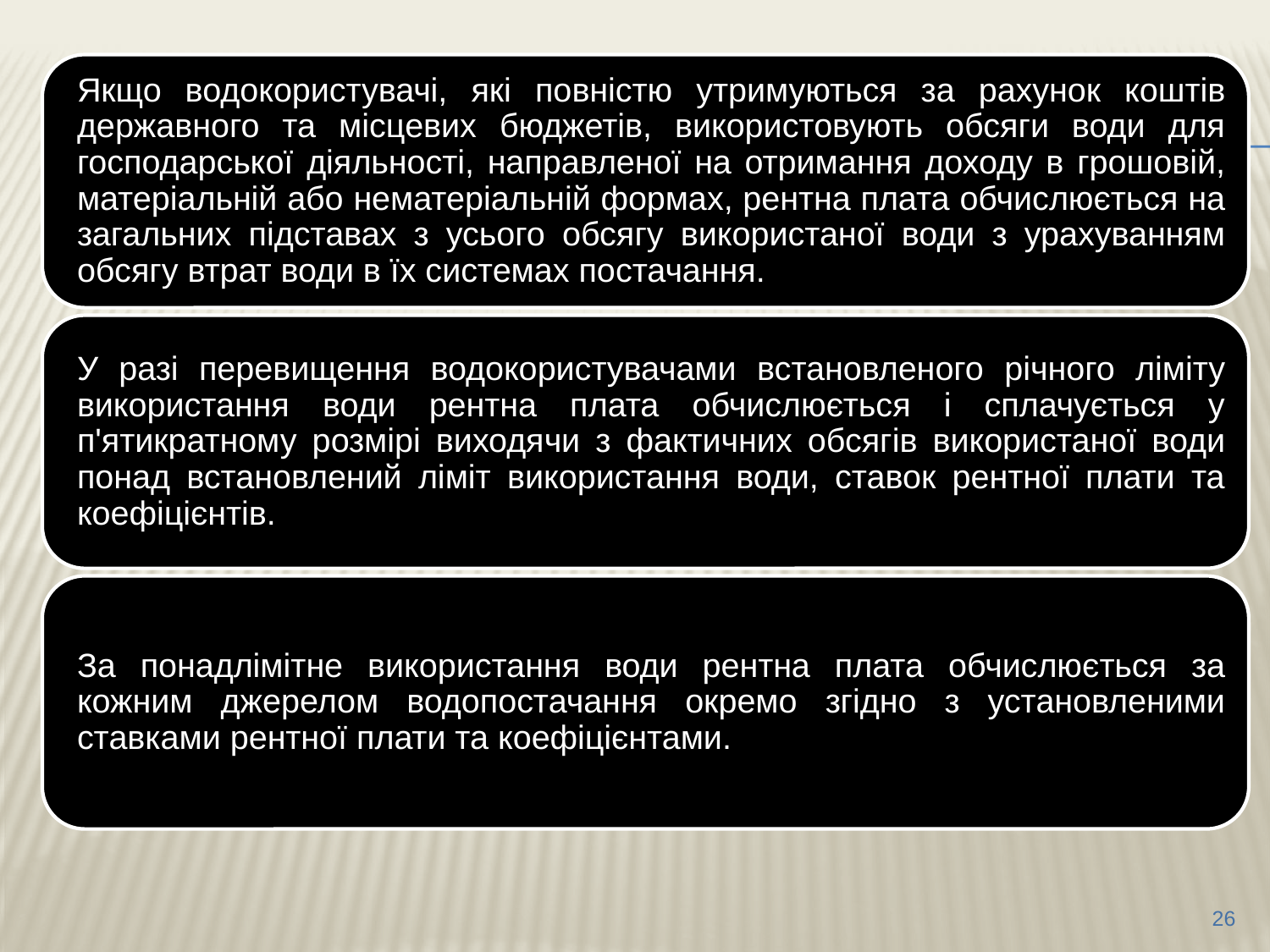

Якщо водокористувачі, які повністю утримуються за рахунок коштів державного та місцевих бюджетів, використовують обсяги води для господарської діяльності, направленої на отримання доходу в грошовій, матеріальній або нематеріальній формах, рентна плата обчислюється на загальних підставах з усього обсягу використаної води з урахуванням обсягу втрат води в їх системах постачання.
У разі перевищення водокористувачами встановленого річного ліміту використання води рентна плата обчислюється і сплачується у п'ятикратному розмірі виходячи з фактичних обсягів використаної води понад встановлений ліміт використання води, ставок рентної плати та коефіцієнтів.
За понадлімітне використання води рентна плата обчислюється за кожним джерелом водопостачання окремо згідно з установленими ставками рентної плати та коефіцієнтами.
26